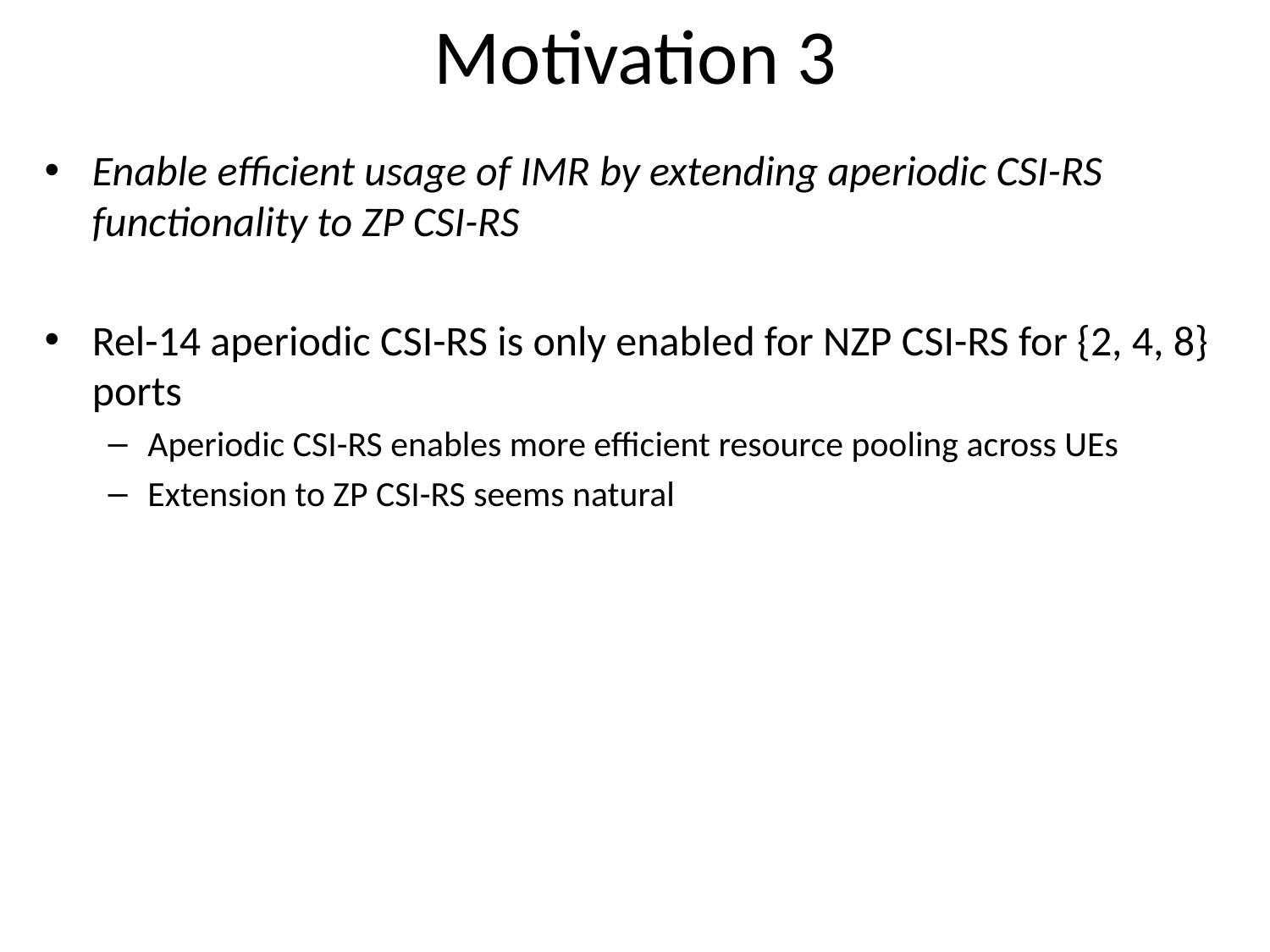

# Motivation 3
Enable efficient usage of IMR by extending aperiodic CSI-RS functionality to ZP CSI-RS

Rel-14 aperiodic CSI-RS is only enabled for NZP CSI-RS for {2, 4, 8} ports
Aperiodic CSI-RS enables more efficient resource pooling across UEs
Extension to ZP CSI-RS seems natural